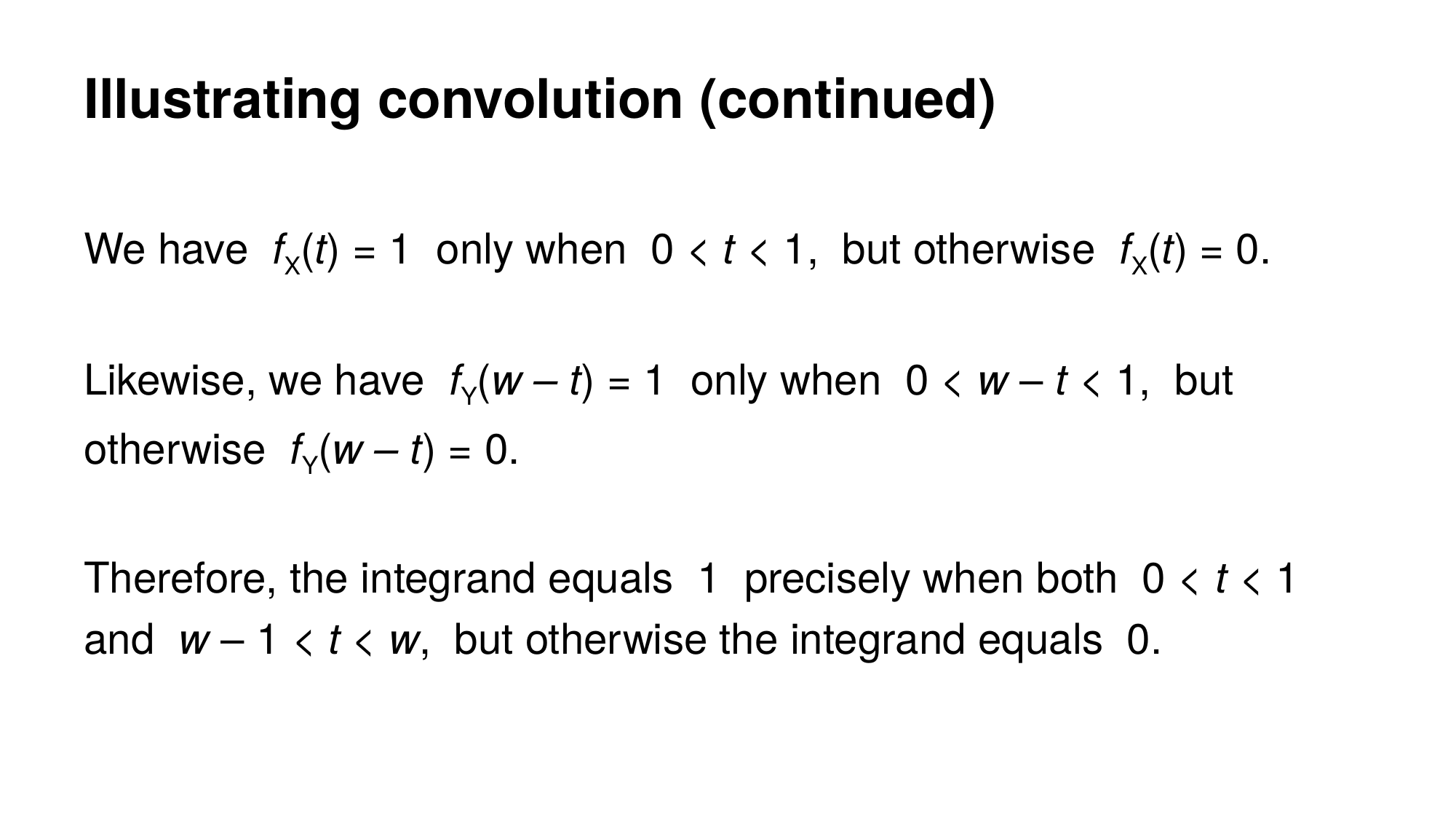

# Illustrating convolution (continued)
We have  fX(t) = 1  only when  0 < t < 1,  but otherwise  fX(t) = 0.

Likewise, we have  fY(w – t) = 1  only when  0 < w – t < 1,  but otherwise  fY(w – t) = 0.

Therefore, the integrand equals  1  precisely when both  0 < t < 1  and  w – 1 < t < w,  but otherwise the integrand equals  0.